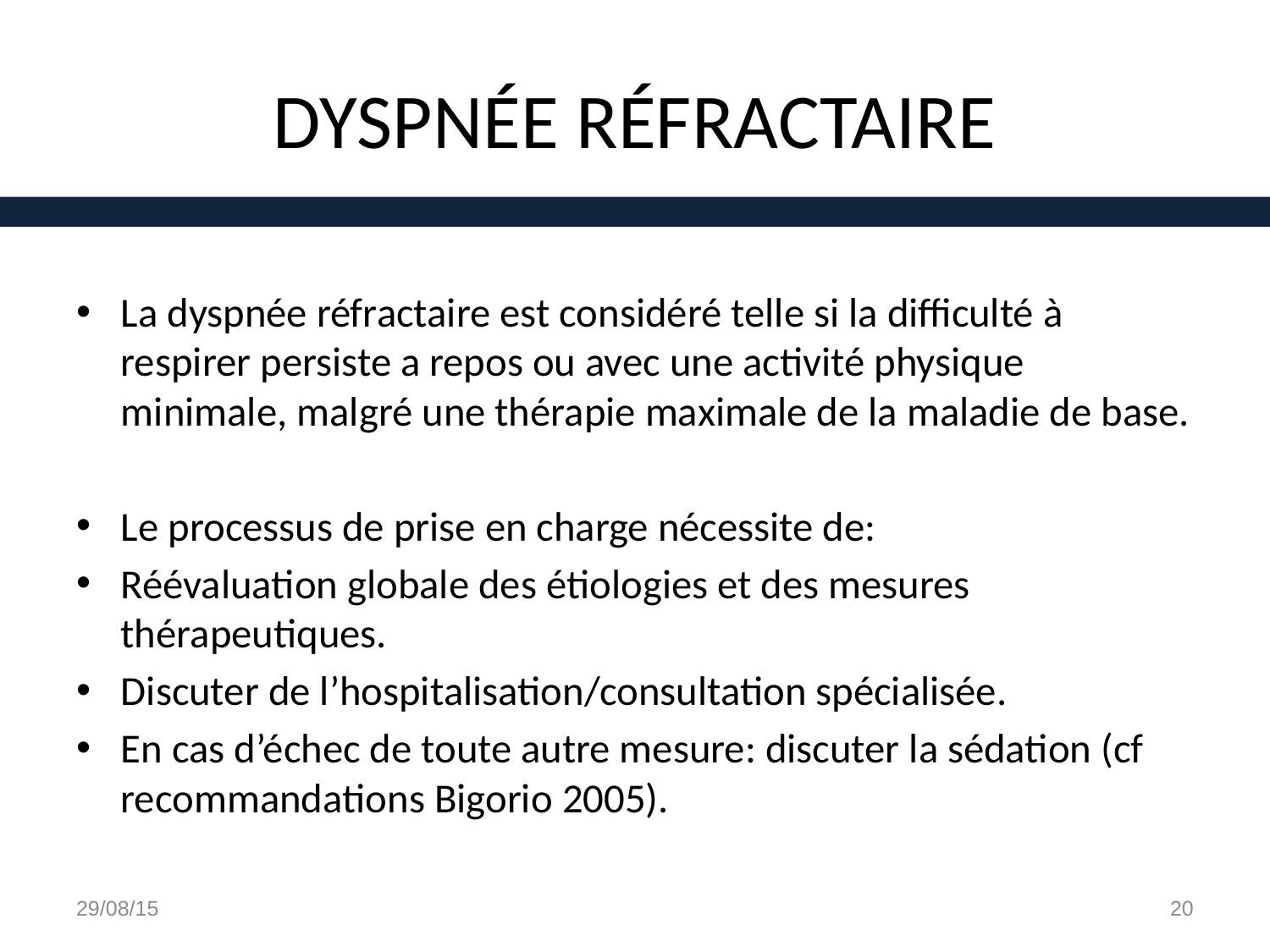

# DYSPNÉE RÉFRACTAIRE

La dyspnée réfractaire est considéré telle si la difficulté à respirer persiste a repos ou avec une activité physique minimale, malgré une thérapie maximale de la maladie de base.

Le processus de prise en charge nécessite de:
Réévaluation globale des étiologies et des mesures thérapeutiques.
Discuter de l’hospitalisation/consultation spécialisée.
En cas d’échec de toute autre mesure: discuter la sédation (cf recommandations Bigorio 2005).

29/08/15
20